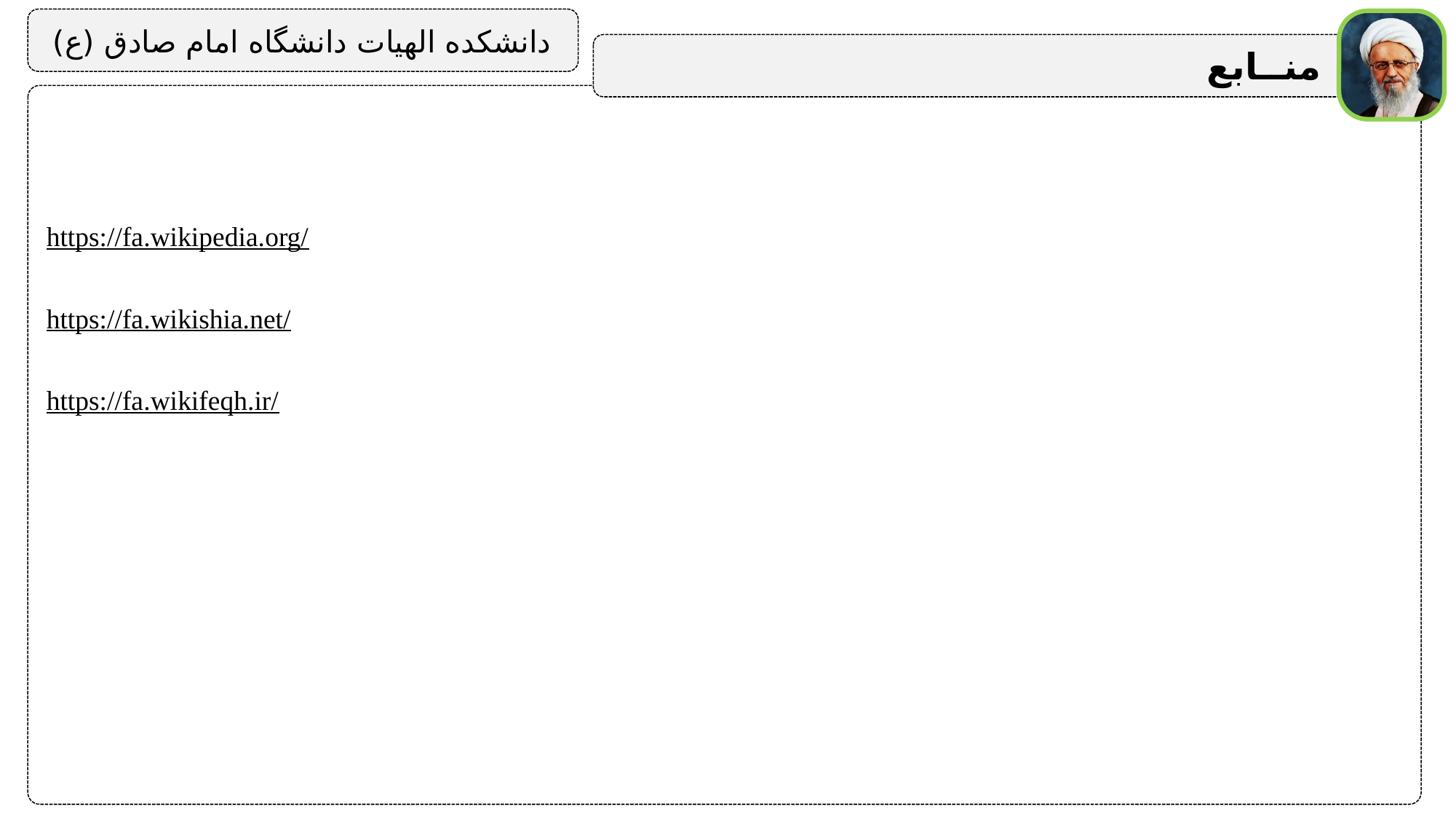

دانشکده الهیات دانشگاه امام صادق (ع)
منــابع
https://fa.wikipedia.org/
https://fa.wikishia.net/
https://fa.wikifeqh.ir/